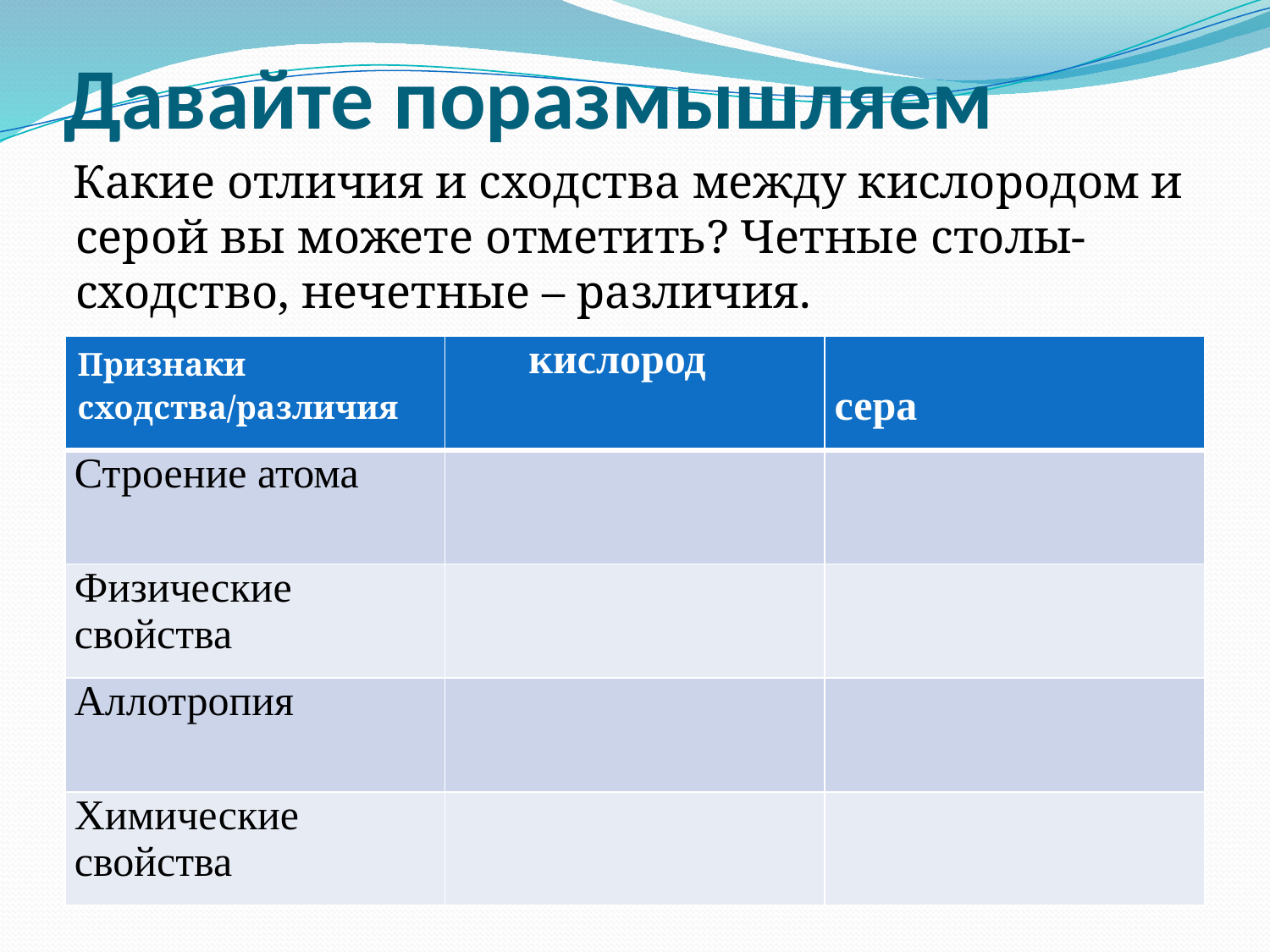

# Давайте поразмышляем
   Какие отличия и сходства между кислородом и серой вы можете отметить? Четные столы- сходство, нечетные – различия.

| Признаки сходства/различия | кислород | сера |
| --- | --- | --- |
| Строение атома |  |  |
| Физические свойства |  |  |
| Аллотропия |  |  |
| Химические свойства |  |  |